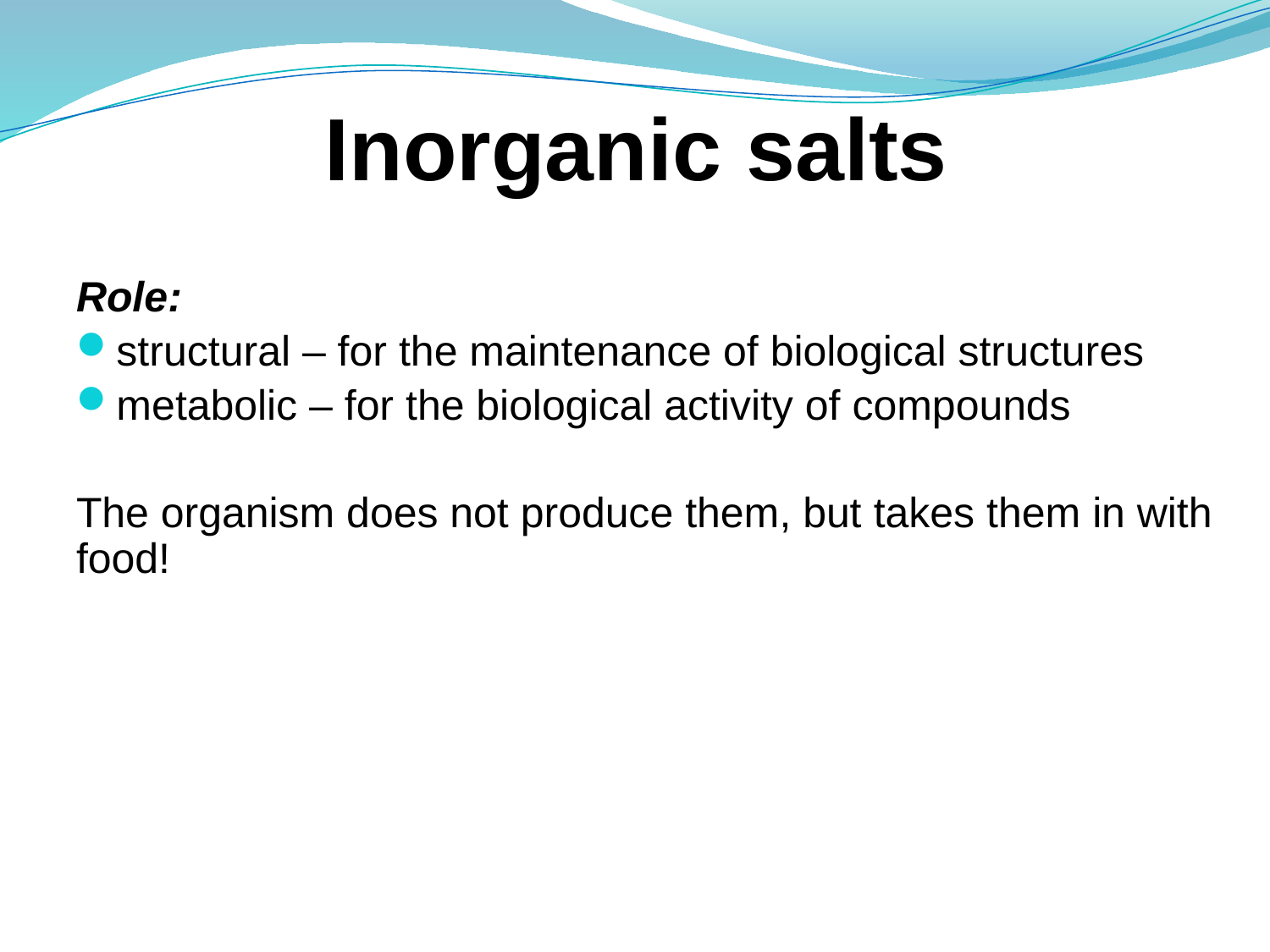

Inorganic salts
Role:
structural – for the maintenance of biological structures
metabolic – for the biological activity of compounds

The organism does not produce them, but takes them in with food!